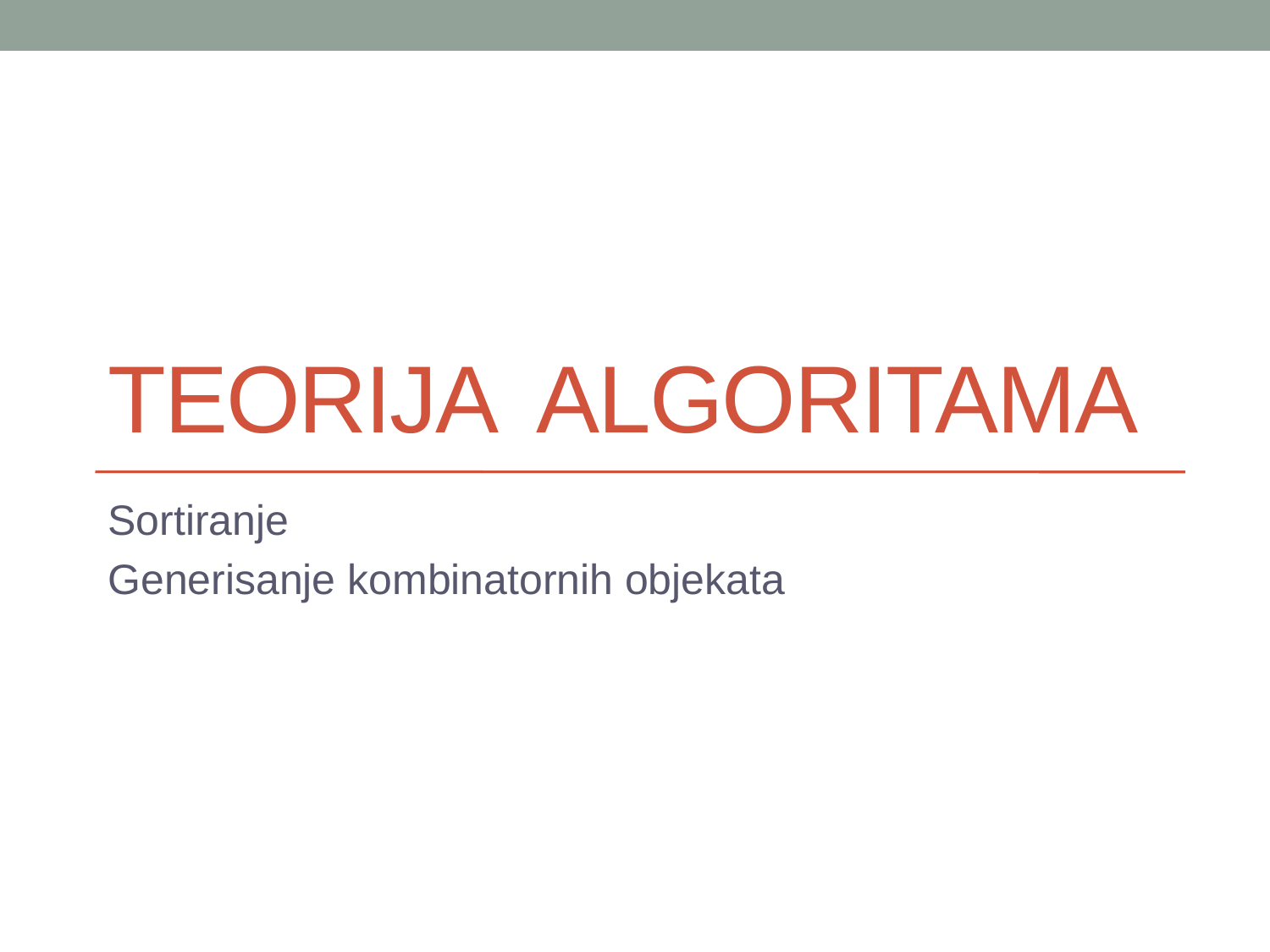

# Teorija  algoritama
Sortiranje
Generisanje kombinatornih objekata